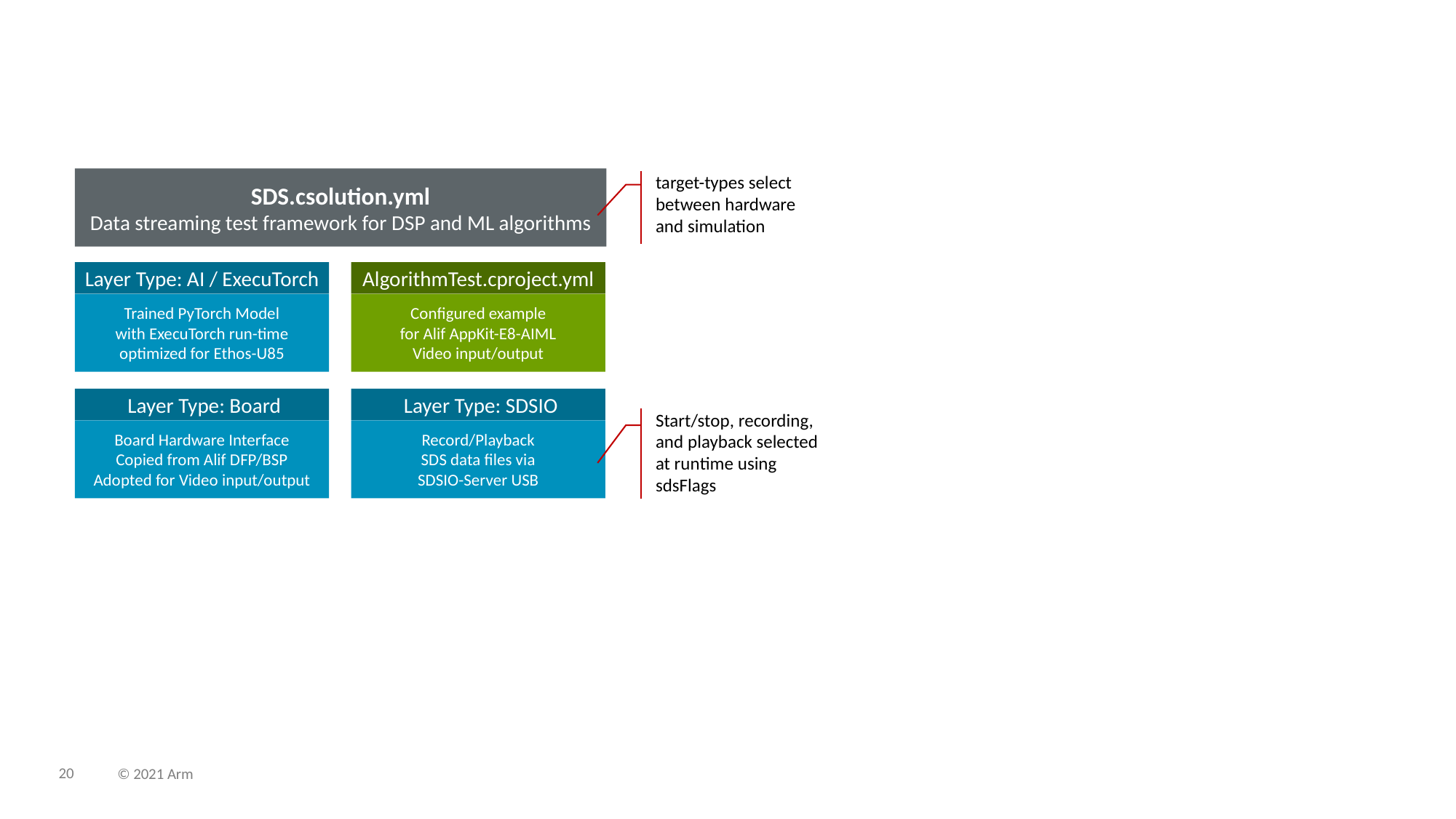

#
SDS.csolution.yml
Data streaming test framework for DSP and ML algorithms
target-types select between hardware
and simulation
Layer Type: AI / ExecuTorch
AlgorithmTest.cproject.yml
Trained PyTorch Model
with ExecuTorch run-time
optimized for Ethos-U85
Configured example
for Alif AppKit-E8-AIML
Video input/output
 Layer Type: Board
 Layer Type: SDSIO
Start/stop, recording,
and playback selected at runtime using sdsFlags
Board Hardware Interface
Copied from Alif DFP/BSP
Adopted for Video input/output
Record/Playback
SDS data files via
SDSIO-Server USB